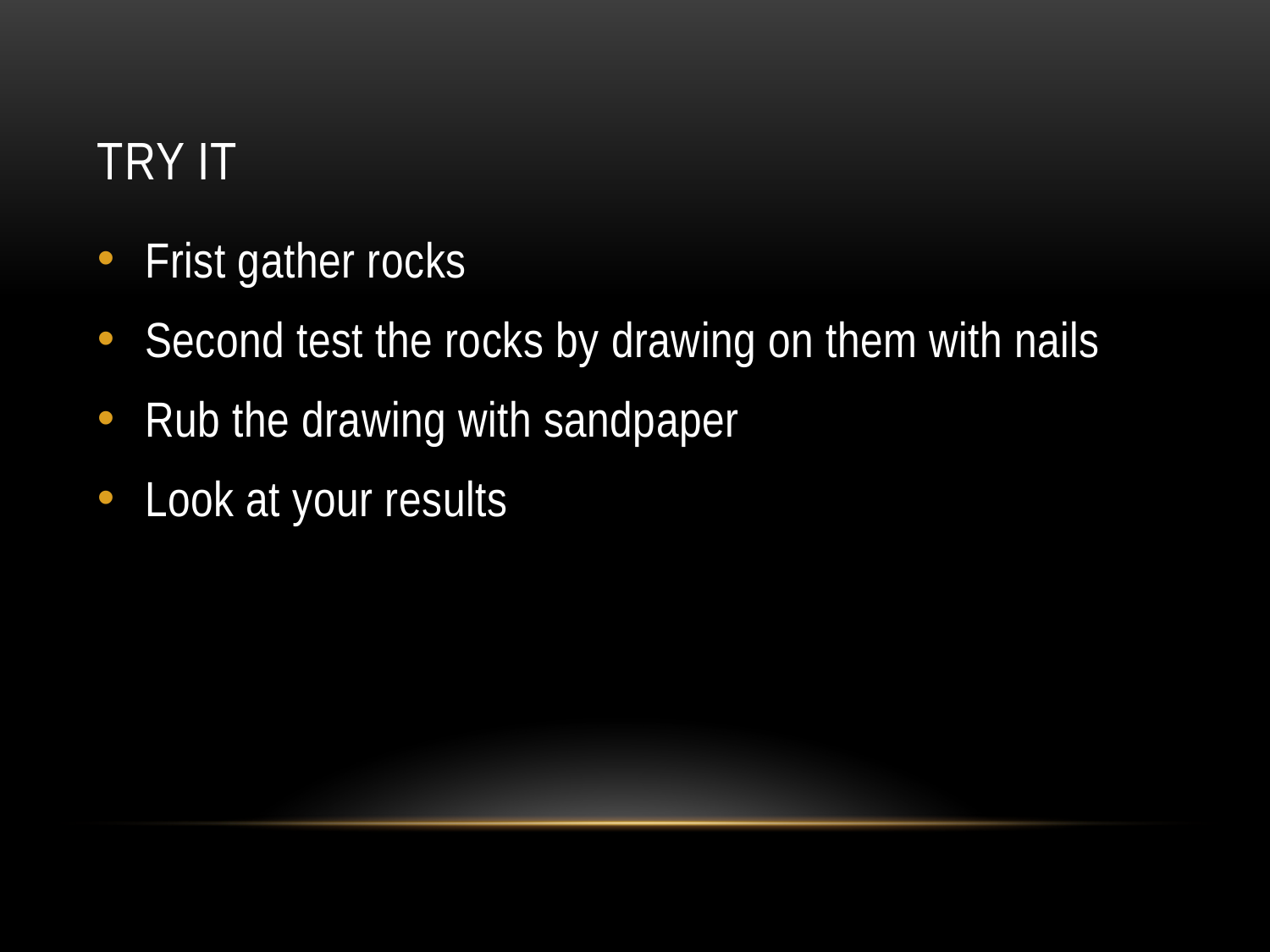

# TRY it
Frist gather rocks
Second test the rocks by drawing on them with nails
Rub the drawing with sandpaper
Look at your results